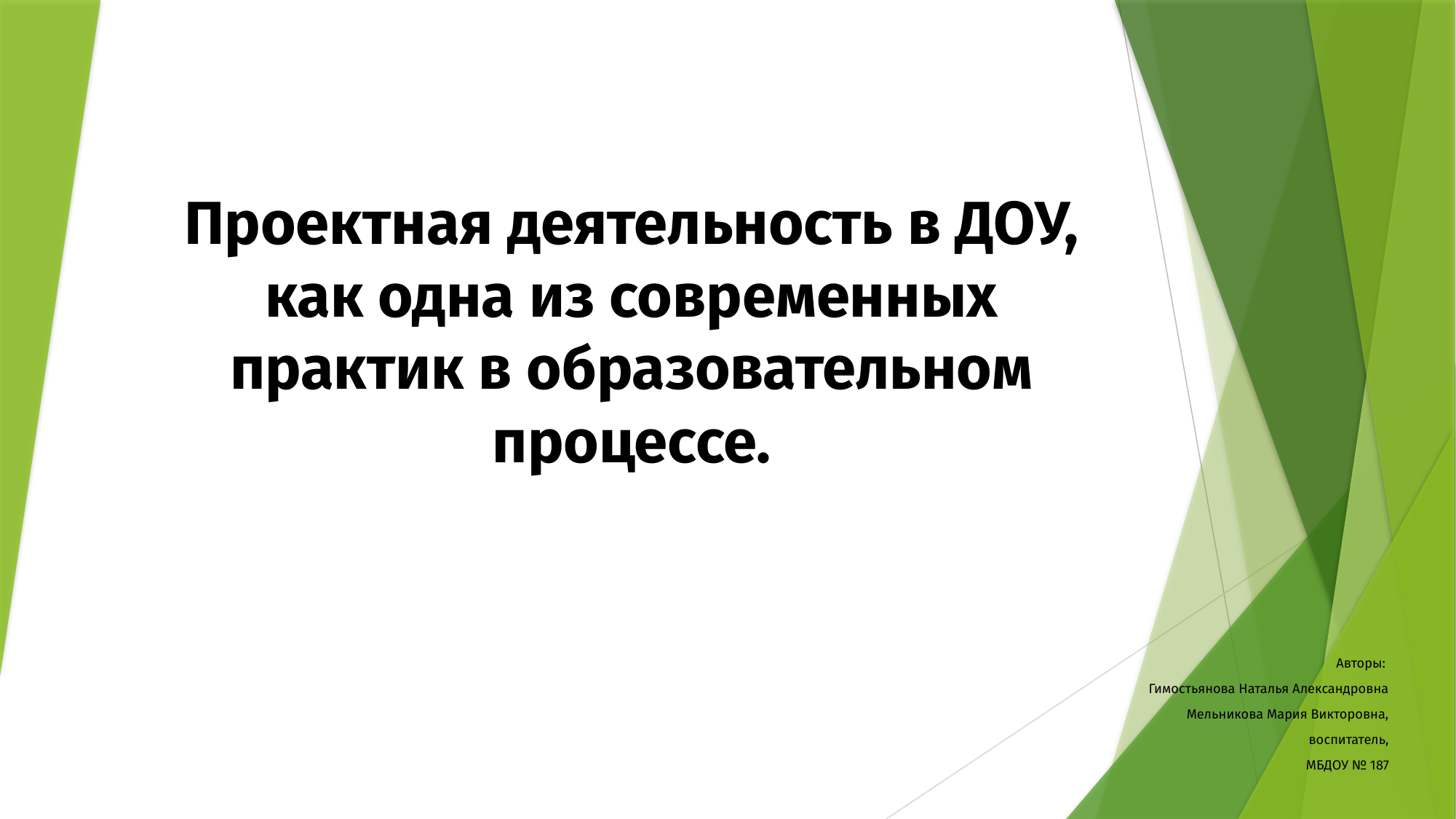

# Проектная деятельность в ДОУ, как одна из современных практик в образовательном процессе.
Авторы:
Гимостьянова Наталья Александровна
Мельникова Мария Викторовна,
воспитатель,
МБДОУ № 187